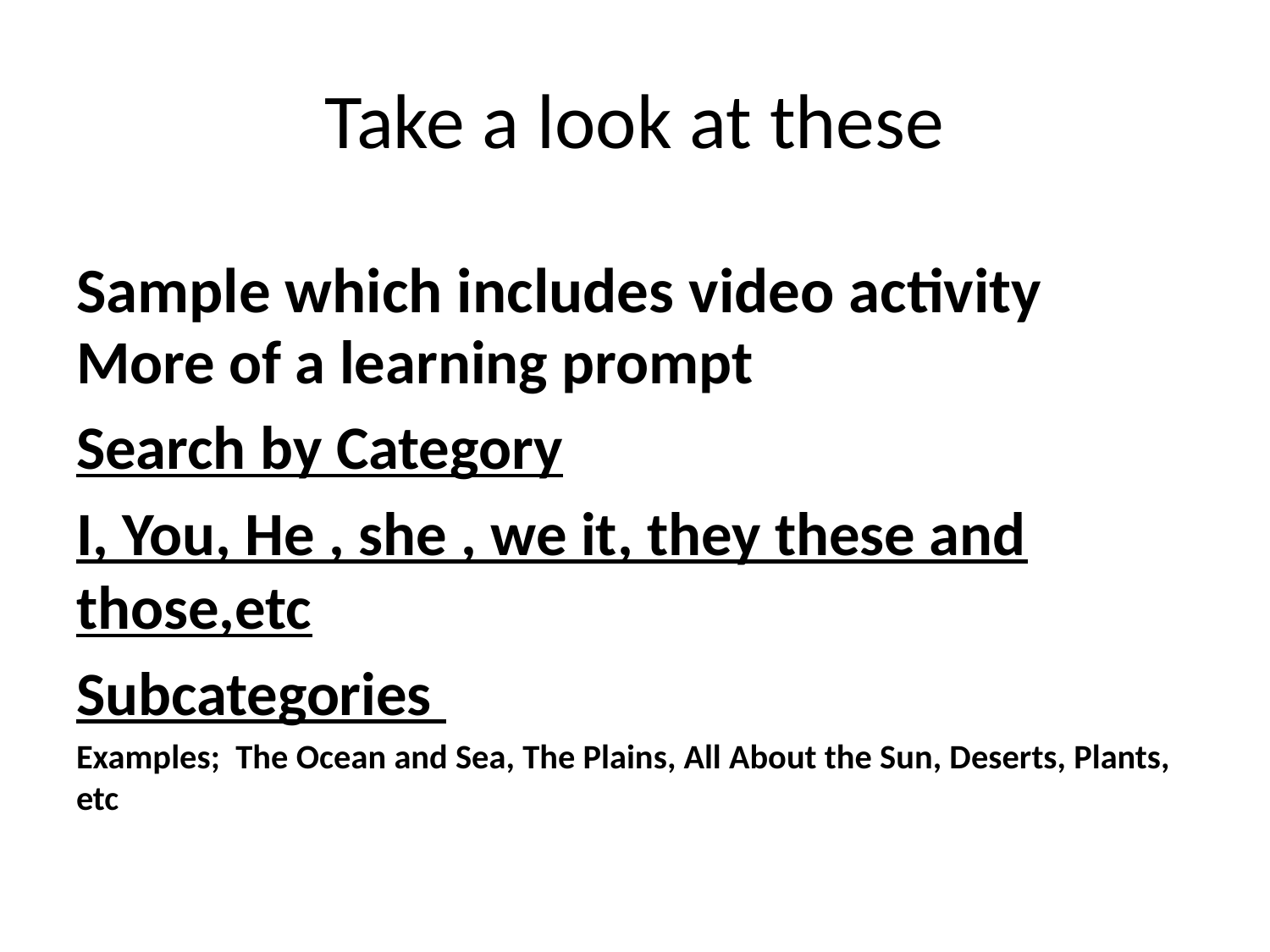

# Take a look at these

More of a learning prompt
Search by Category
I, You, He , she , we it, they these and those,etc
Subcategories
Examples;  The Ocean and Sea, The Plains, All About the Sun, Deserts, Plants, etc

Sample which includes video activity